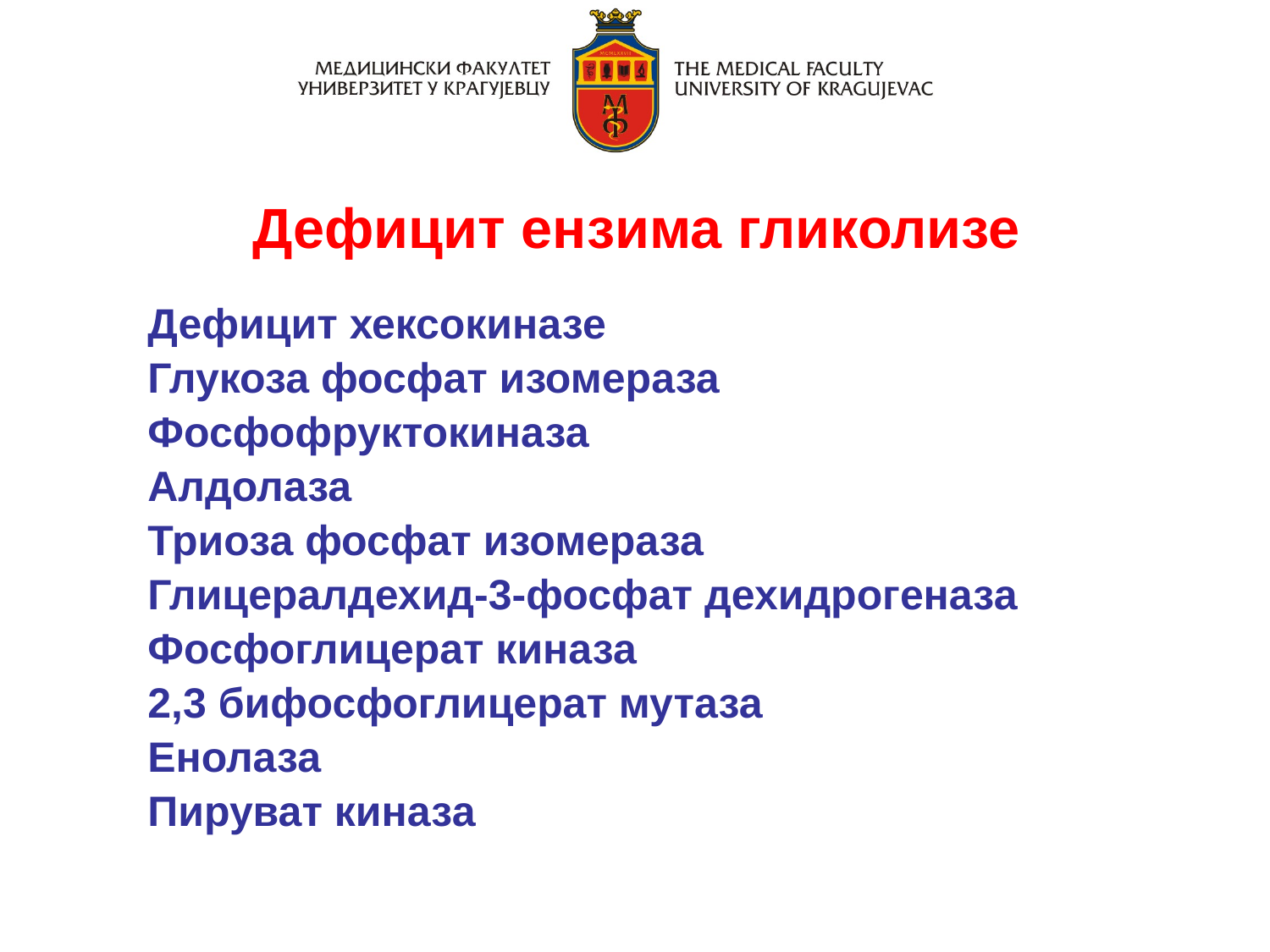

Дефицит ензима гликолизе
Дефицит хексокиназе
Глукоза фосфат изомераза
Фосфофруктокиназа
Алдолаза
Триоза фосфат изомераза
Глицералдехид-3-фосфат дехидрогеназа
Фосфоглицерат киназа
2,3 бифосфоглицерат мутаза
Енолаза
Пируват киназа